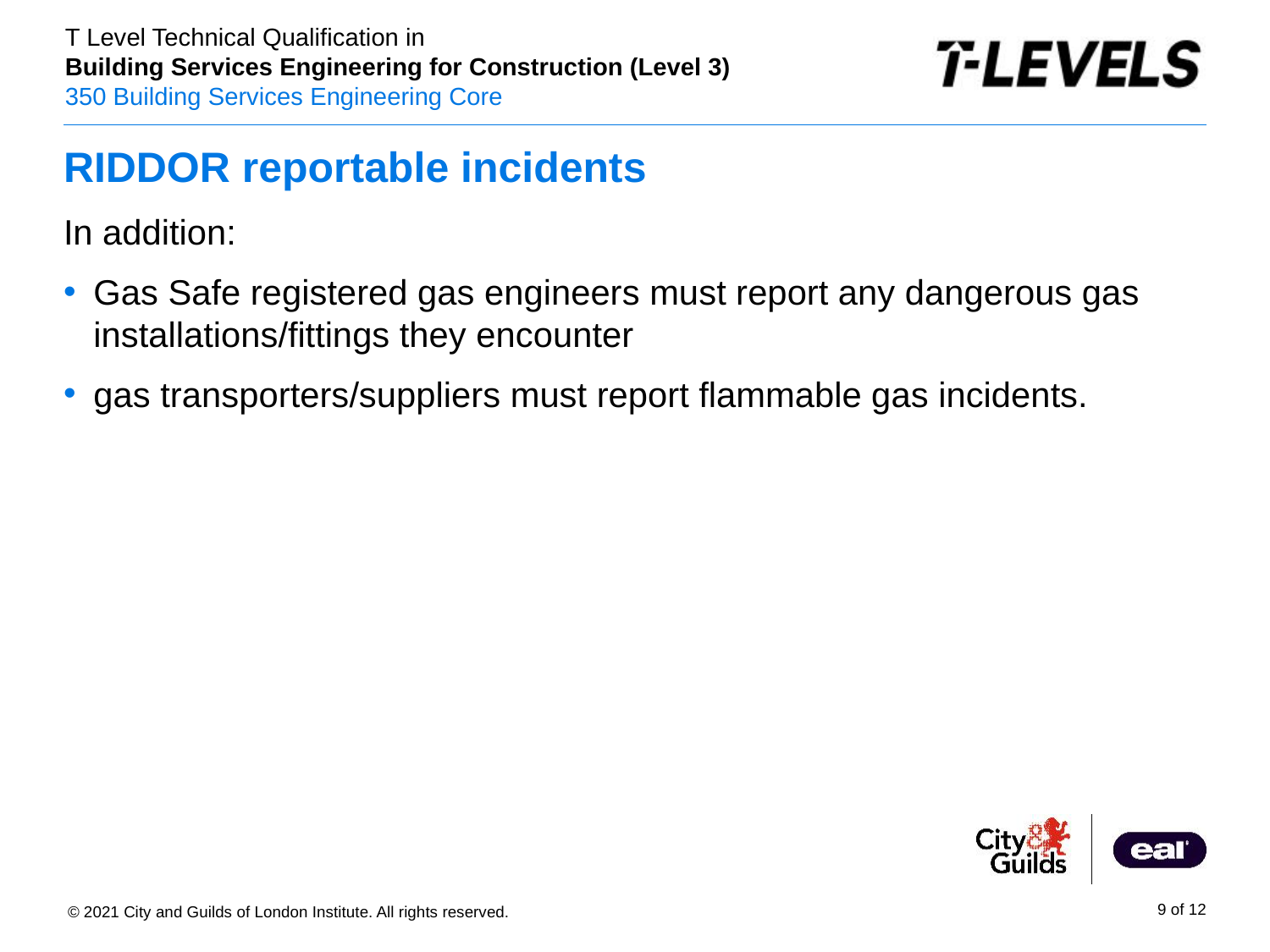

# RIDDOR reportable incidents
In addition:
Gas Safe registered gas engineers must report any dangerous gas installations/fittings they encounter
gas transporters/suppliers must report flammable gas incidents.